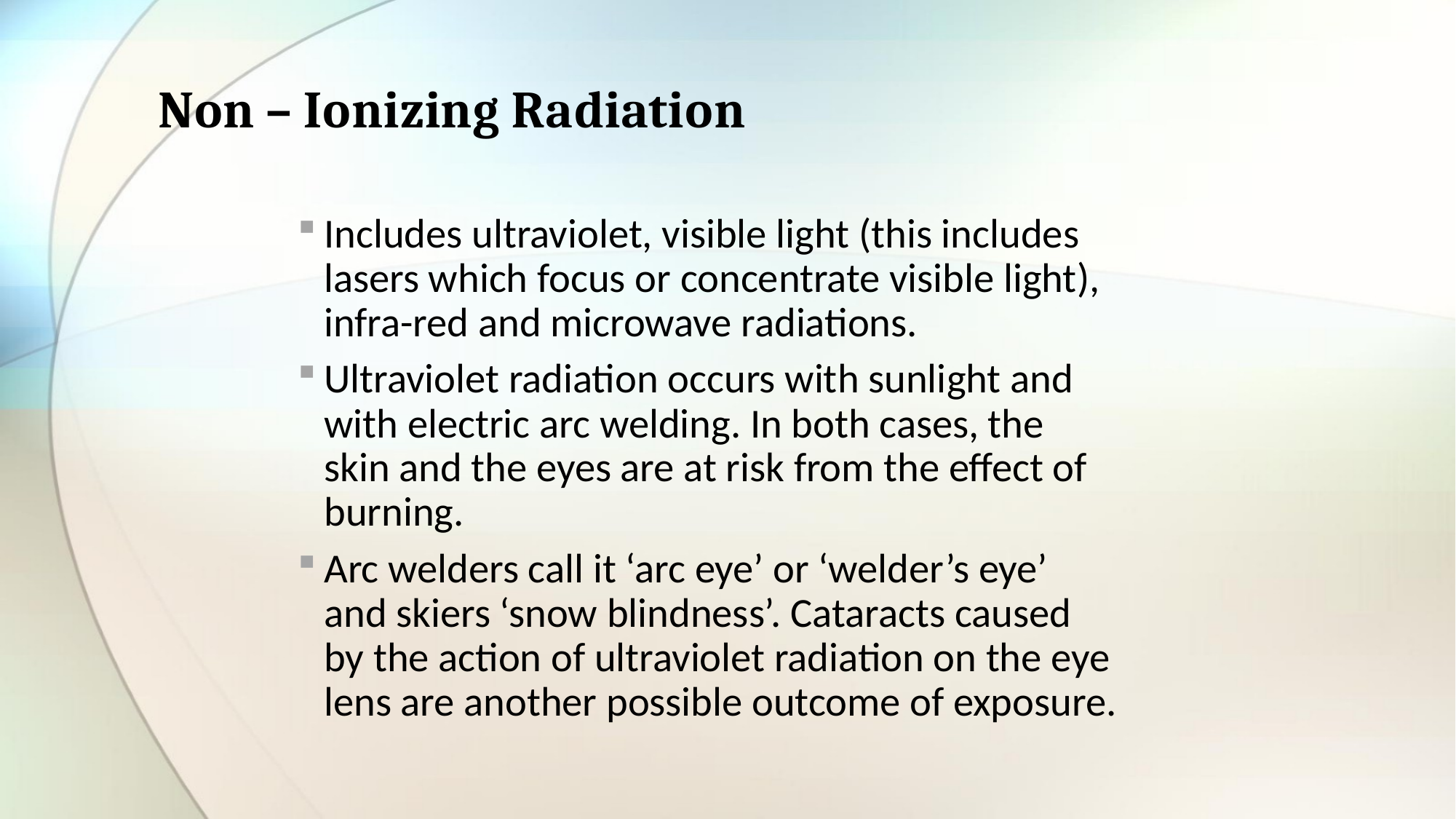

# Non – Ionizing Radiation
Includes ultraviolet, visible light (this includes lasers which focus or concentrate visible light), infra-red and microwave radiations.
Ultraviolet radiation occurs with sunlight and with electric arc welding. In both cases, the skin and the eyes are at risk from the effect of burning.
Arc welders call it ‘arc eye’ or ‘welder’s eye’ and skiers ‘snow blindness’. Cataracts caused by the action of ultraviolet radiation on the eye lens are another possible outcome of exposure.